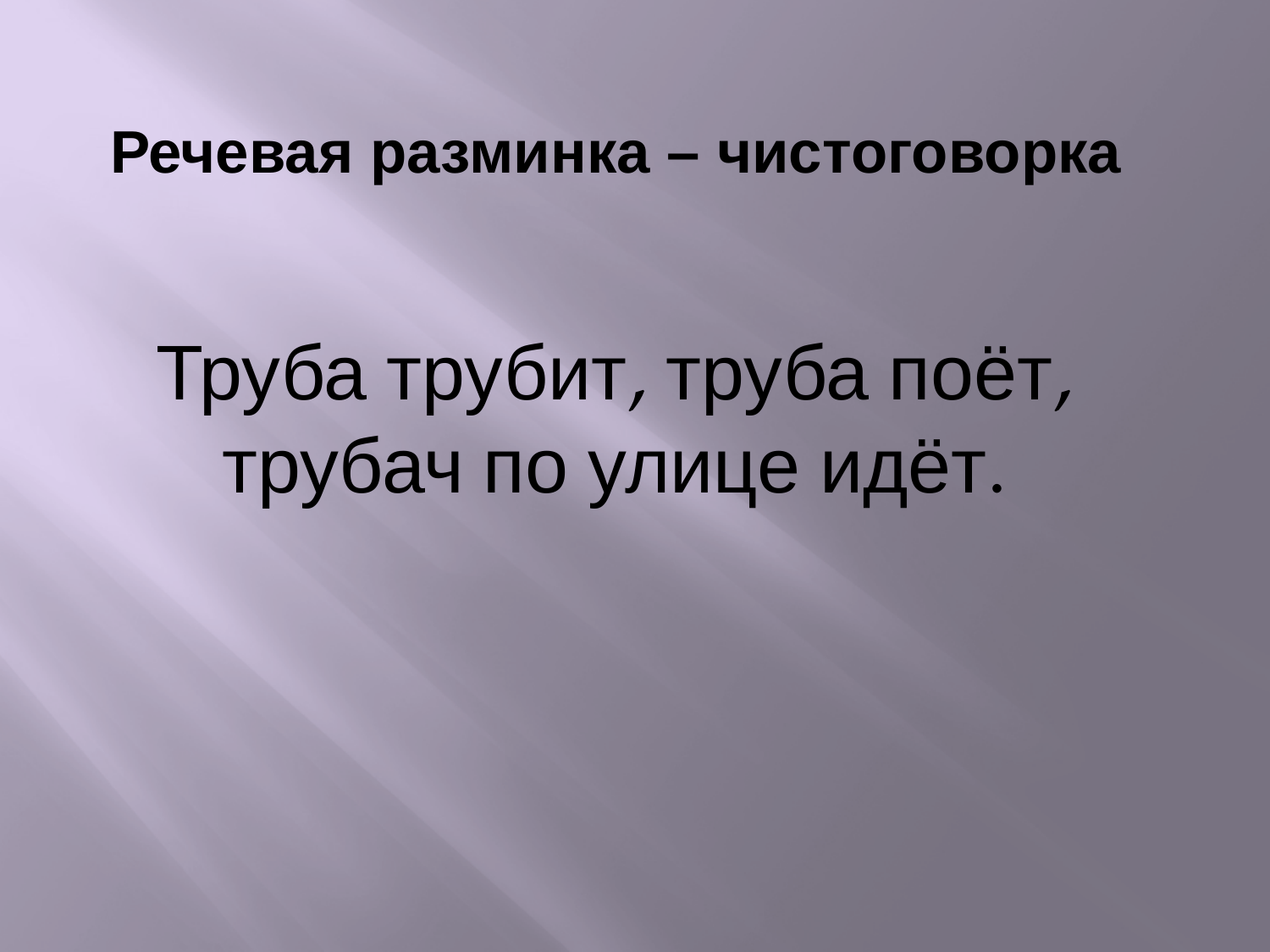

# Речевая разминка – чистоговорка
Труба трубит, труба поёт, трубач по улице идёт.